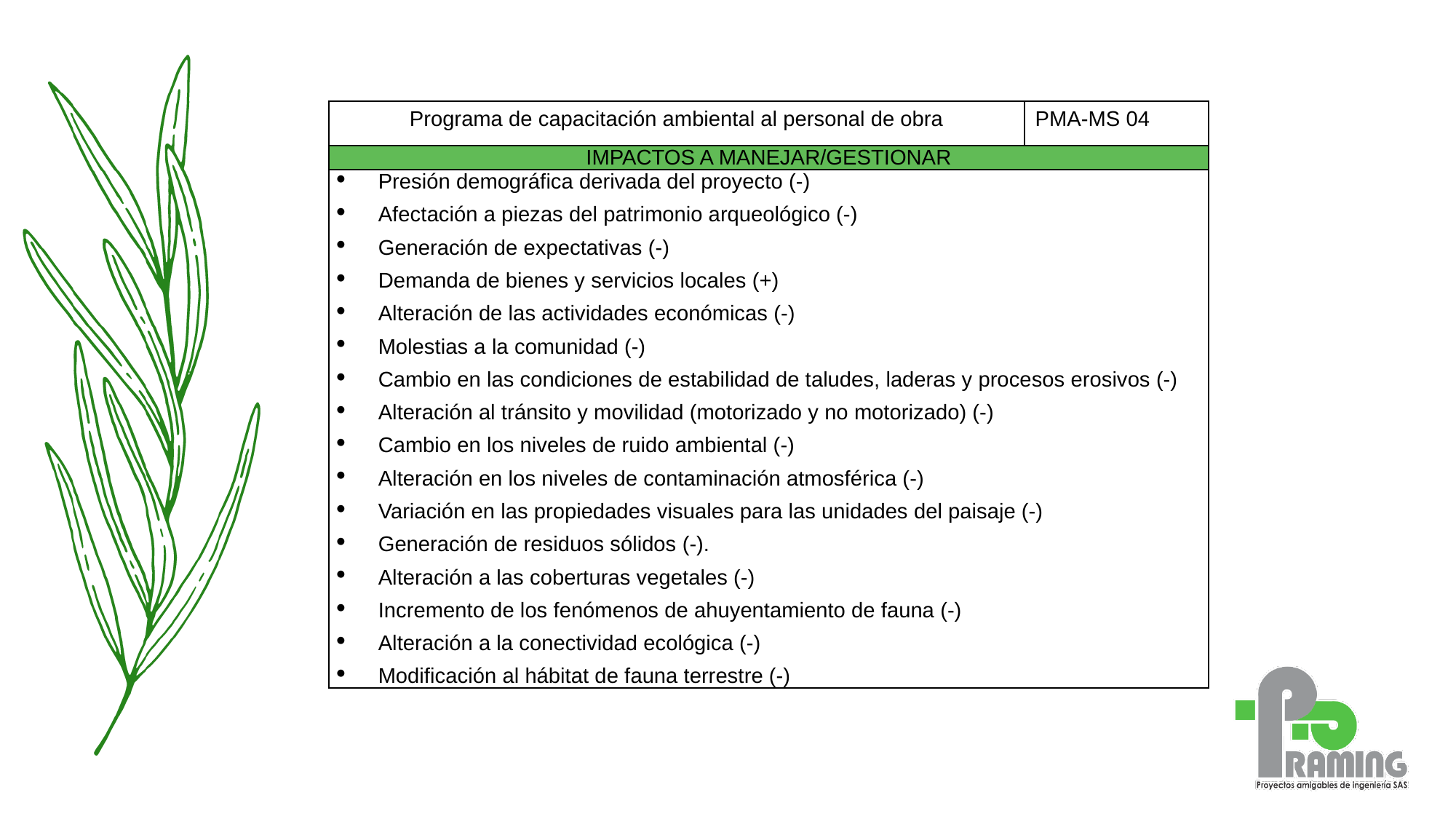

| Programa de capacitación ambiental al personal de obra | PMA-MS 04 |
| --- | --- |
| IMPACTOS A MANEJAR/GESTIONAR |
| --- |
| Presión demográfica derivada del proyecto (-) Afectación a piezas del patrimonio arqueológico (-) Generación de expectativas (-) Demanda de bienes y servicios locales (+) Alteración de las actividades económicas (-) Molestias a la comunidad (-) Cambio en las condiciones de estabilidad de taludes, laderas y procesos erosivos (-) Alteración al tránsito y movilidad (motorizado y no motorizado) (-) Cambio en los niveles de ruido ambiental (-) Alteración en los niveles de contaminación atmosférica (-) Variación en las propiedades visuales para las unidades del paisaje (-) Generación de residuos sólidos (-). Alteración a las coberturas vegetales (-) Incremento de los fenómenos de ahuyentamiento de fauna (-) Alteración a la conectividad ecológica (-) Modificación al hábitat de fauna terrestre (-) |